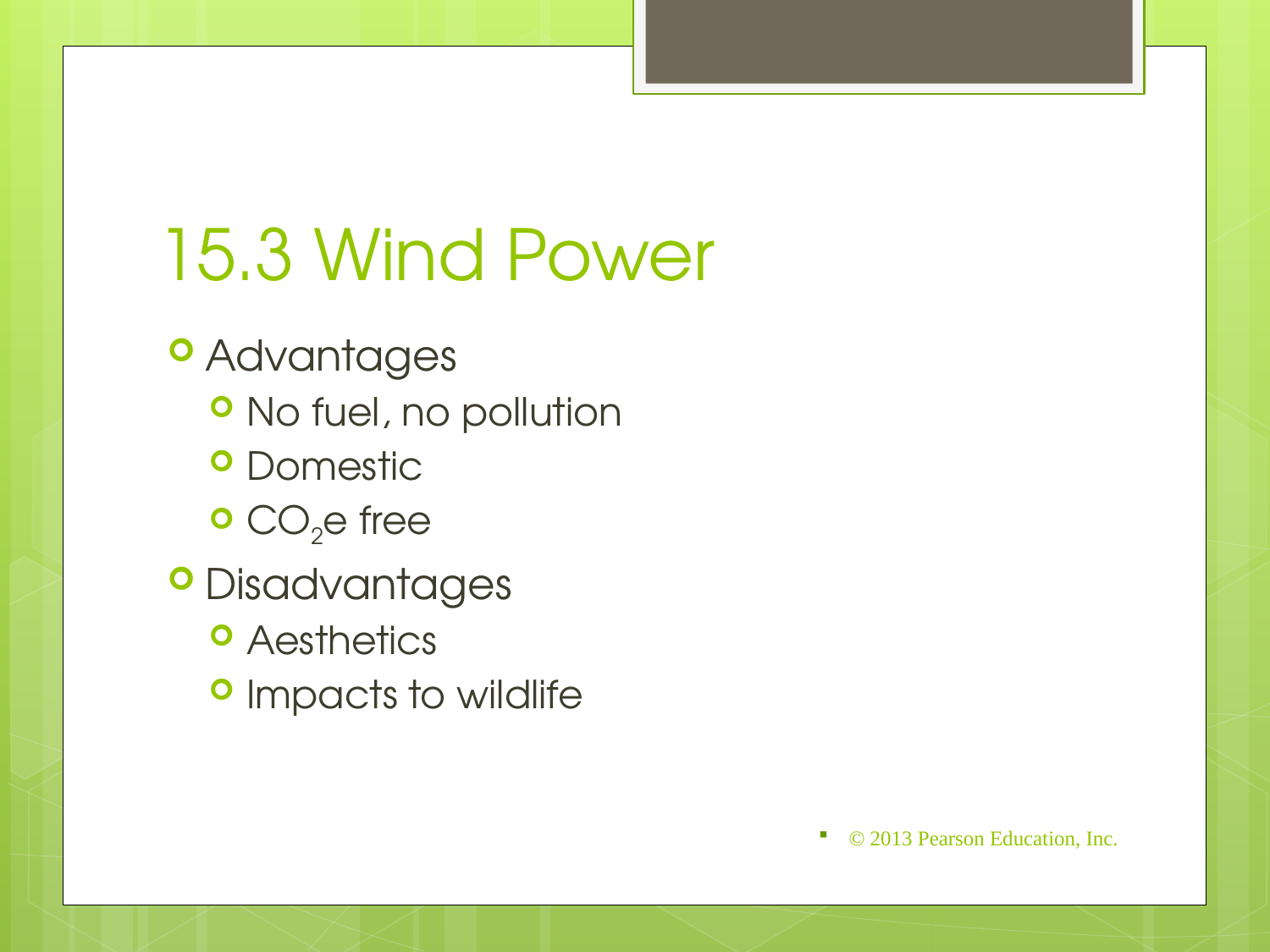

# 15.3 Wind Power
Advantages
No fuel, no pollution
Domestic
CO2e free
Disadvantages
Aesthetics
Impacts to wildlife

© 2013 Pearson Education, Inc.